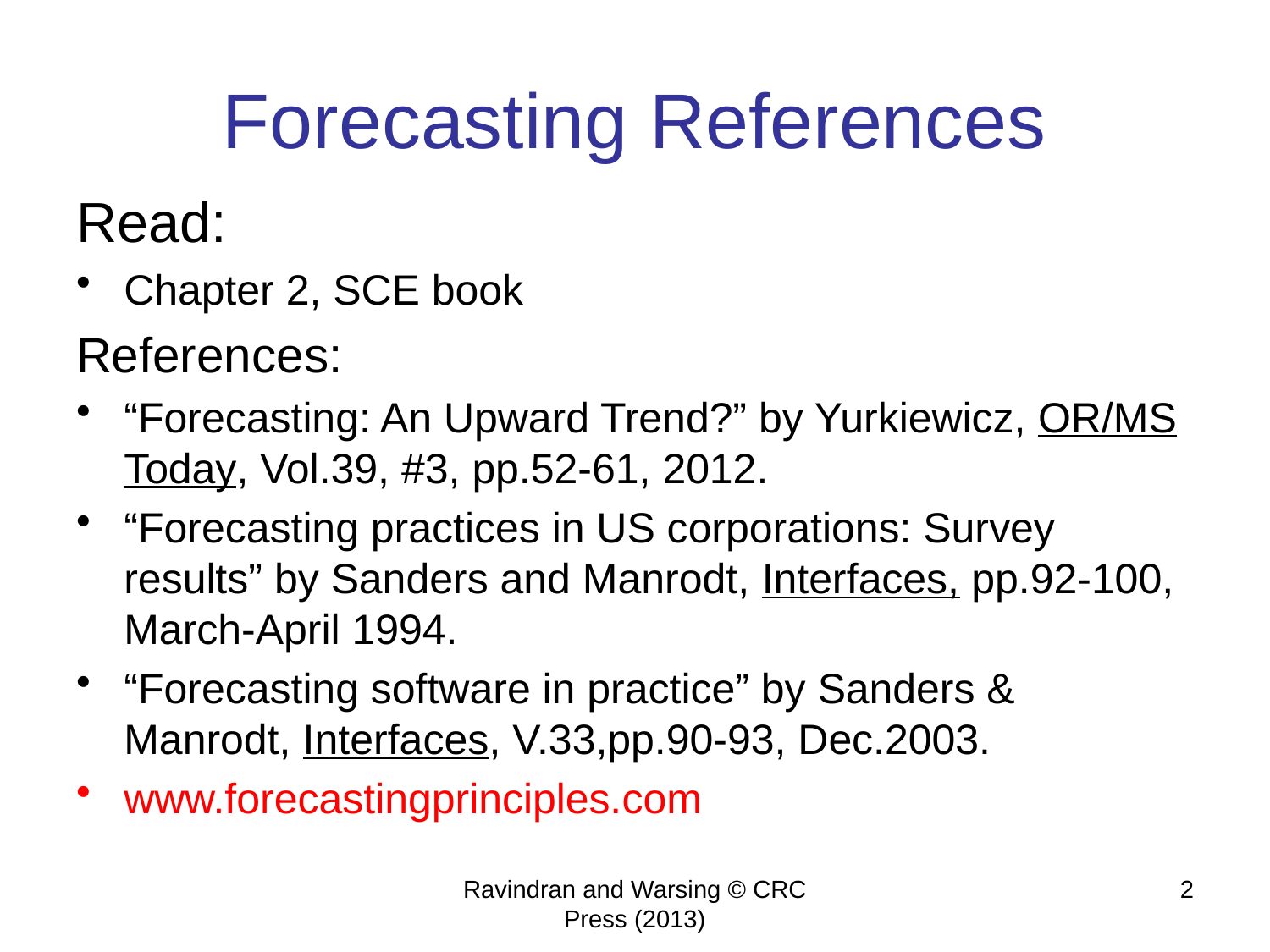

# Forecasting References
Read:
Chapter 2, SCE book
References:
“Forecasting: An Upward Trend?” by Yurkiewicz, OR/MS Today, Vol.39, #3, pp.52-61, 2012.
“Forecasting practices in US corporations: Survey results” by Sanders and Manrodt, Interfaces, pp.92-100, March-April 1994.
“Forecasting software in practice” by Sanders & Manrodt, Interfaces, V.33,pp.90-93, Dec.2003.
www.forecastingprinciples.com
Ravindran and Warsing © CRC Press (2013)
2